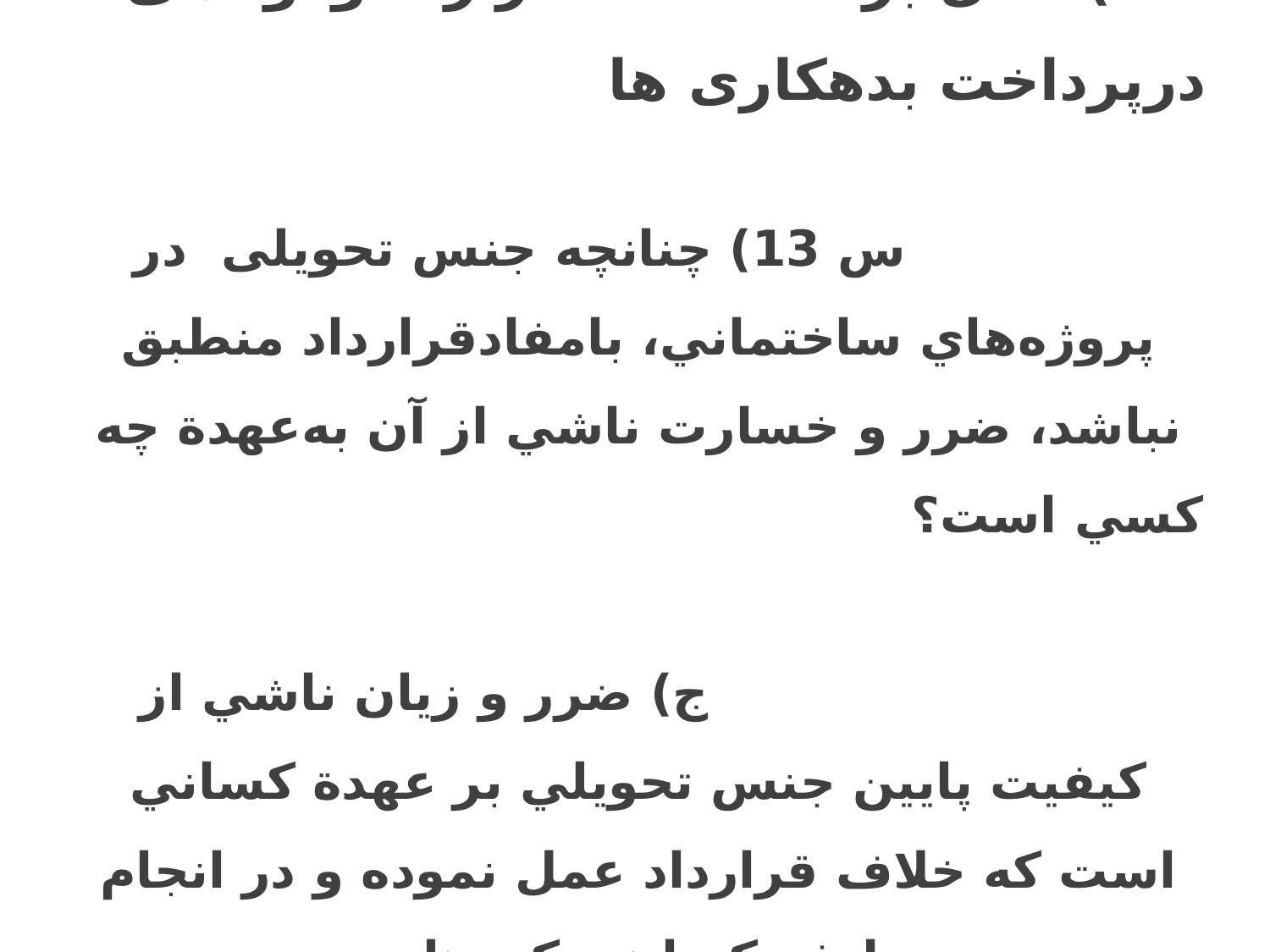

3) عمل برخلاف مفادقراردادوکوتاهی درپرداخت بدهکاری ها                                                                                                                                   س 13) چنانچه جنس تحویلی  در پروژه‌هاي ساختماني، بامفادقرارداد منطبق نباشد، ضرر و خسارت ناشي از آن به‌عهدة چه كسي است؟                                                                                                                                              ج) ضرر و زيان ناشي از كيفيت پايين جنس تحويلي بر عهدة كساني است كه خلاف قرارداد عمل نموده و در انجام وظيفه كوتاهي كرده­اند.